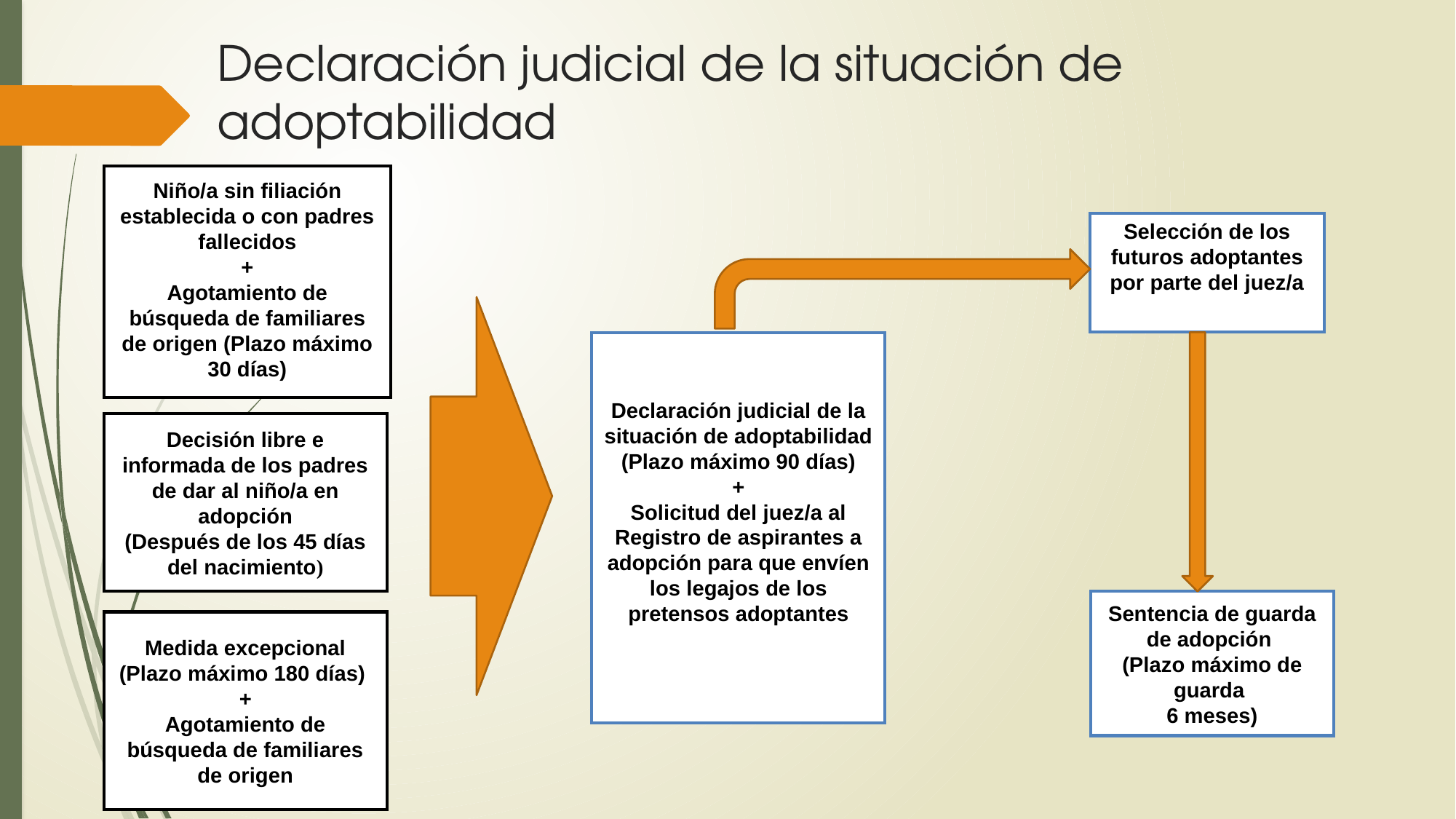

# Declaración judicial de la situación de adoptabilidad

Niño/a sin filiación establecida o con padres fallecidos
+
Agotamiento de búsqueda de familiares de origen (Plazo máximo 30 días)

Selección de los futuros adoptantes por parte del juez/a

Declaración judicial de la situación de adoptabilidad
(Plazo máximo 90 días)
+
Solicitud del juez/a al Registro de aspirantes a adopción para que envíen los legajos de los pretensos adoptantes

Decisión libre e informada de los padres de dar al niño/a en adopción
(Después de los 45 días del nacimiento)
Sentencia de guarda de adopción
(Plazo máximo de guarda
6 meses)
Medida excepcional (Plazo máximo 180 días)
+
Agotamiento de búsqueda de familiares de origen